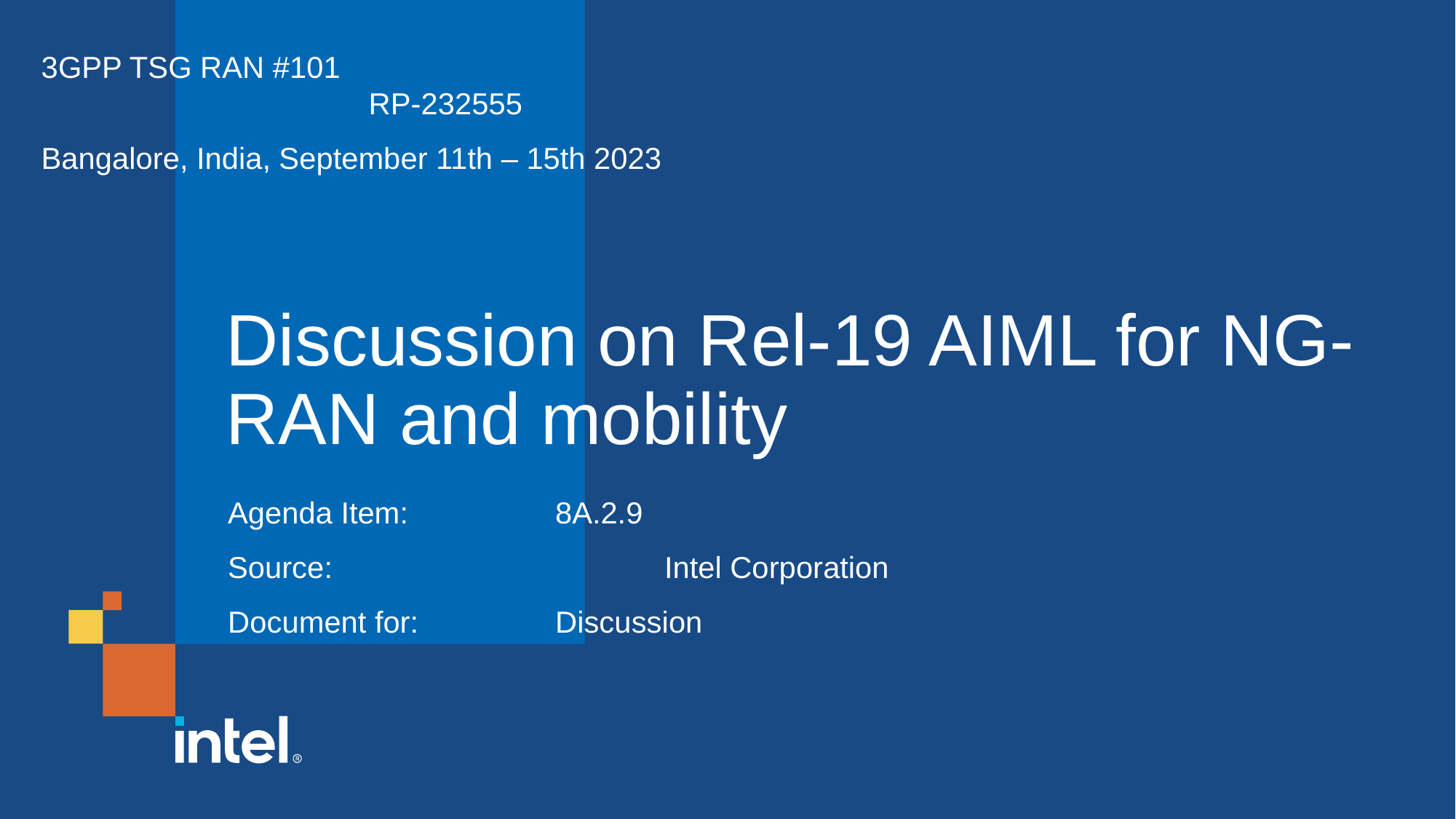

3GPP TSG RAN #101													RP-232555
Bangalore, India, September 11th – 15th 2023

# Discussion on Rel-19 AIML for NG-RAN and mobility
Agenda Item:		8A.2.9
Source: 			Intel Corporation
Document for:		Discussion